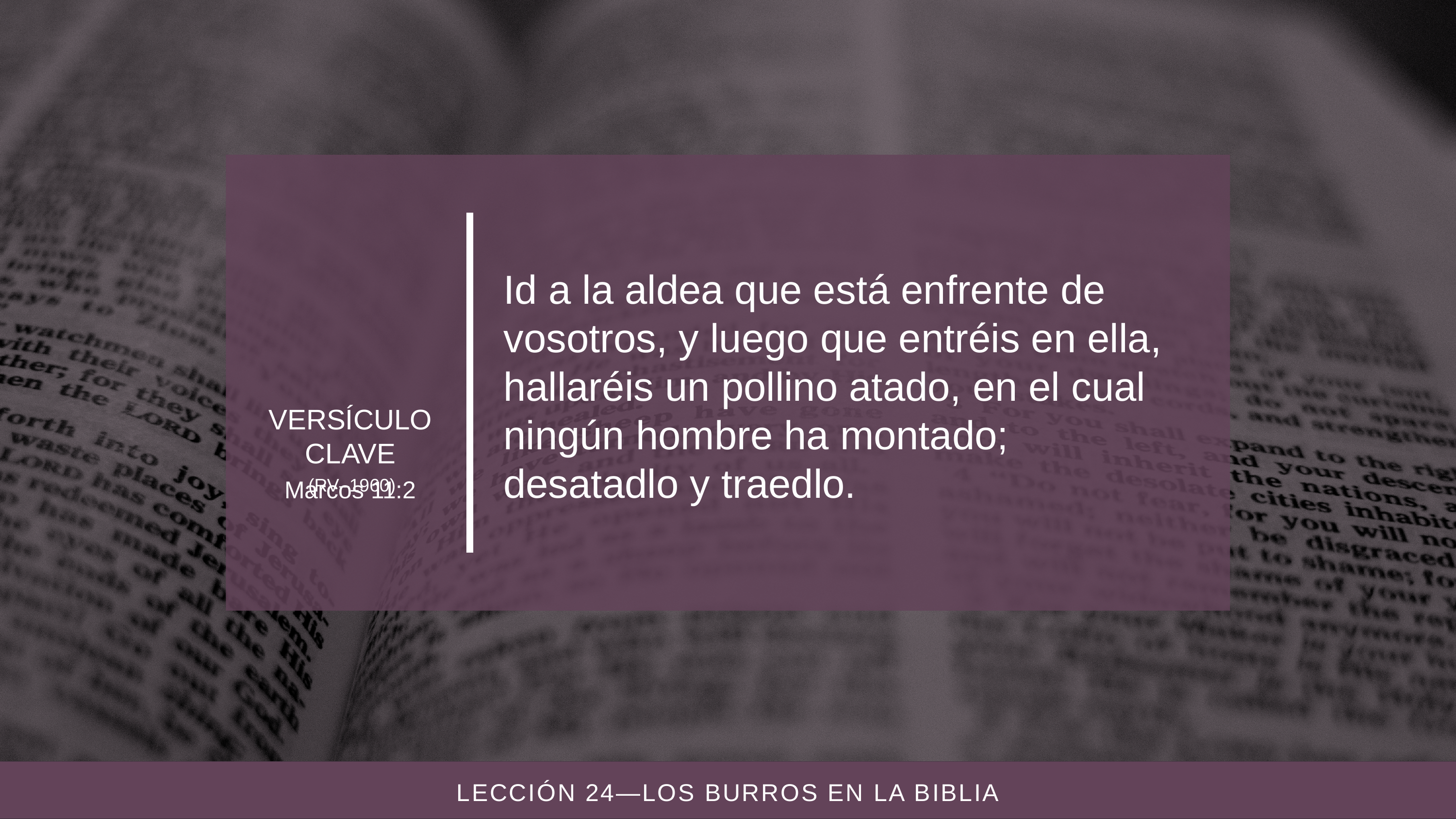

Id a la aldea que está enfrente de vosotros, y luego que entréis en ella, hallaréis un pollino atado, en el cual ningún hombre ha montado; desatadlo y traedlo.
(RV–1960)